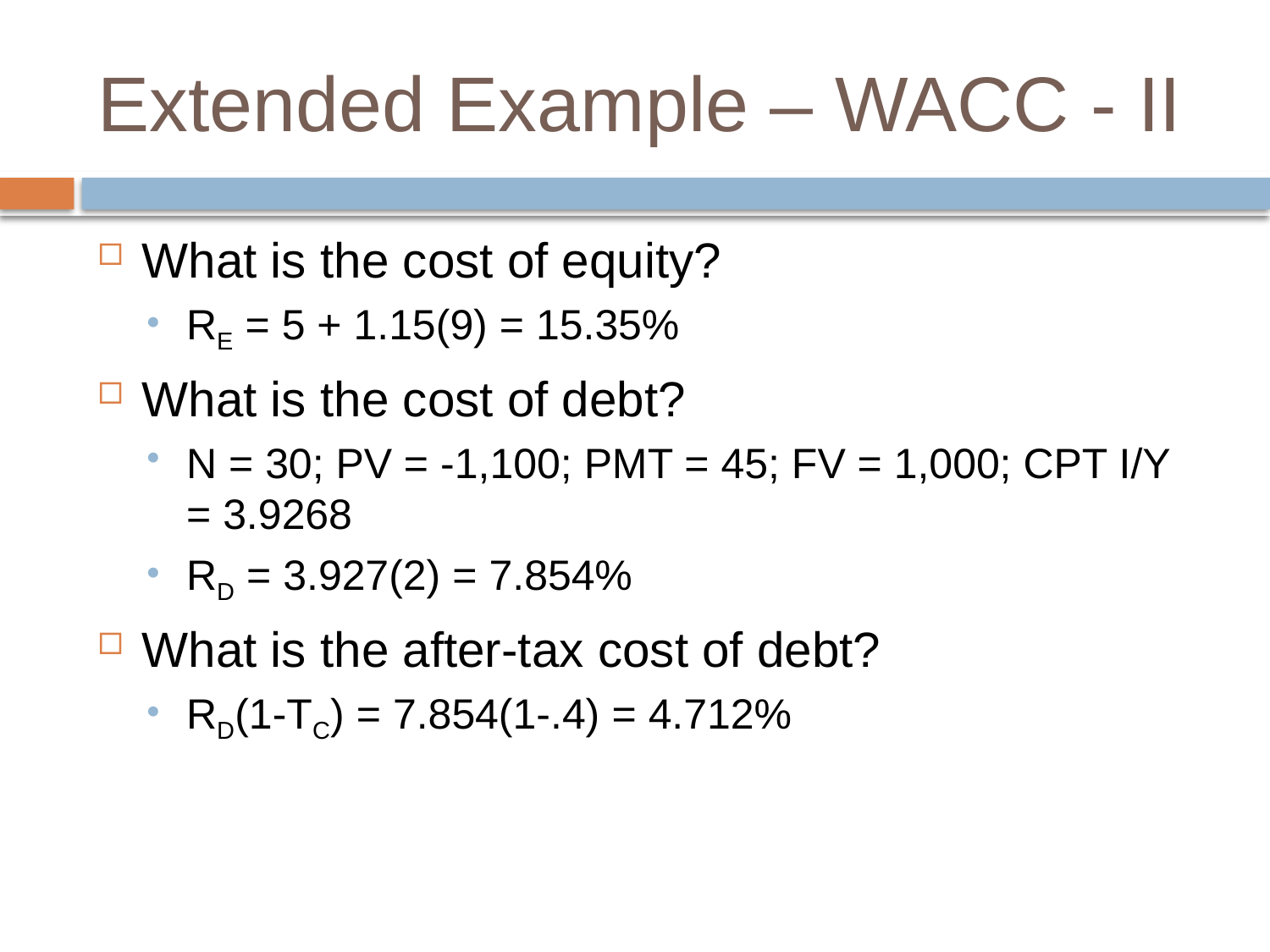

# Extended Example – WACC - II
What is the cost of equity?
RE = 5 + 1.15(9) = 15.35%
What is the cost of debt?
N = 30; PV = -1,100; PMT = 45; FV = 1,000; CPT I/Y = 3.9268
RD = 3.927(2) = 7.854%
What is the after-tax cost of debt?
RD(1-TC) = 7.854(1-.4) = 4.712%